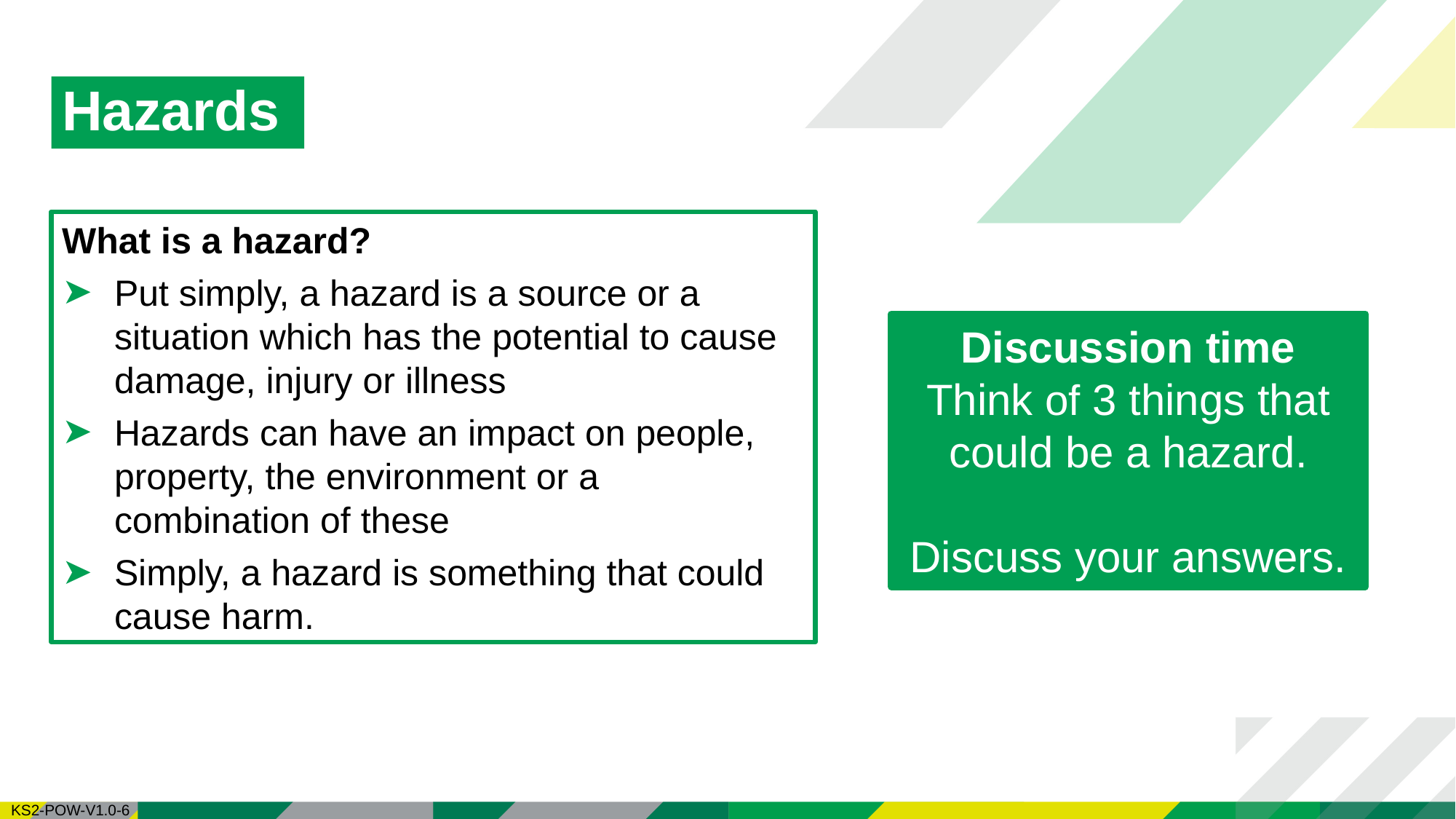

# Hazards
What is a hazard?
Put simply, a hazard is a source or a situation which has the potential to cause damage, injury or illness
Hazards can have an impact on people, property, the environment or a combination of these
Simply, a hazard is something that could cause harm.

Discussion time
Think of 3 things that could be a hazard.

Discuss your answers.
| KS2-POW-V1.0-6 |
| --- |